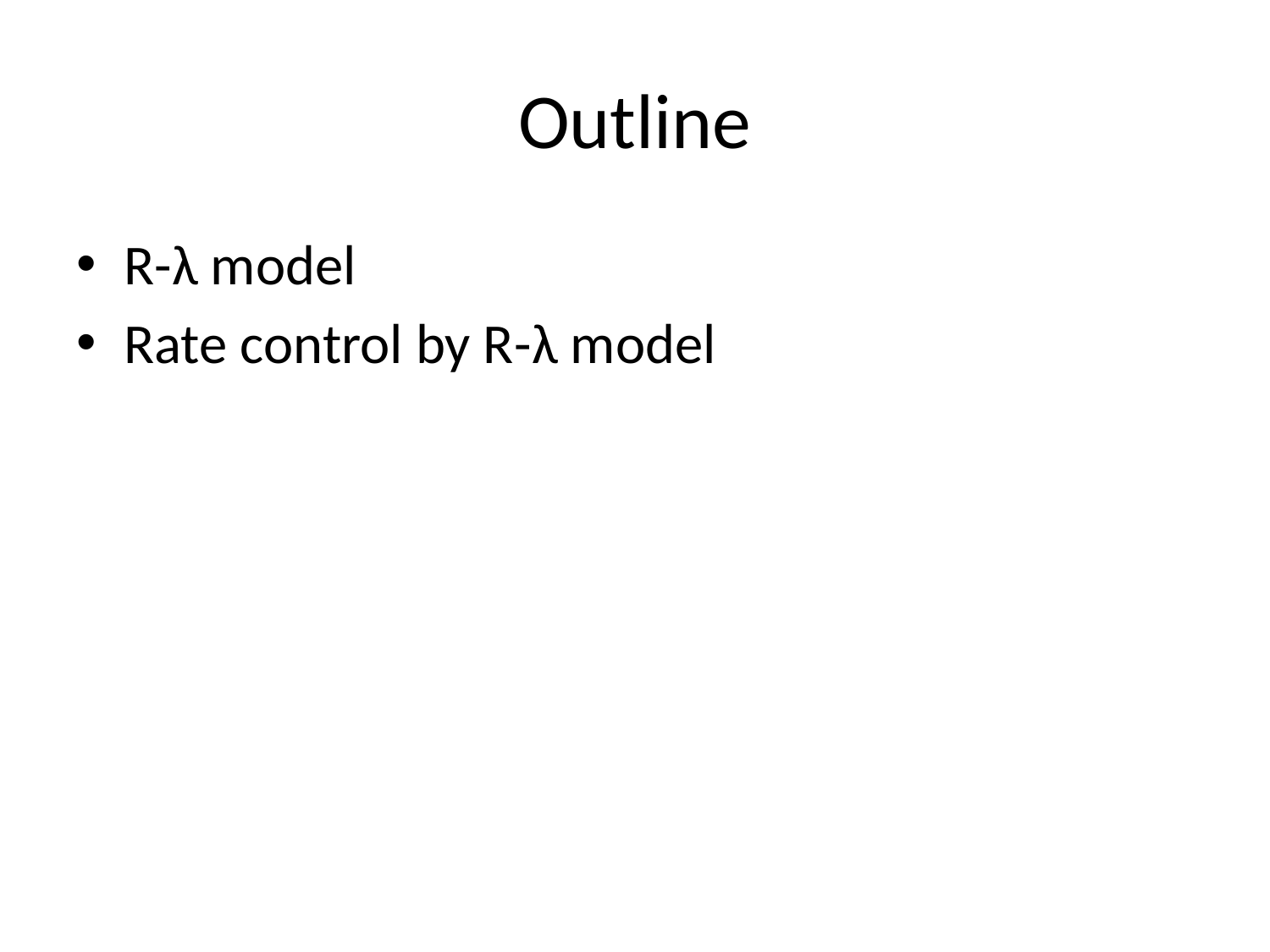

# Outline
R-λ model
Rate control by R-λ model